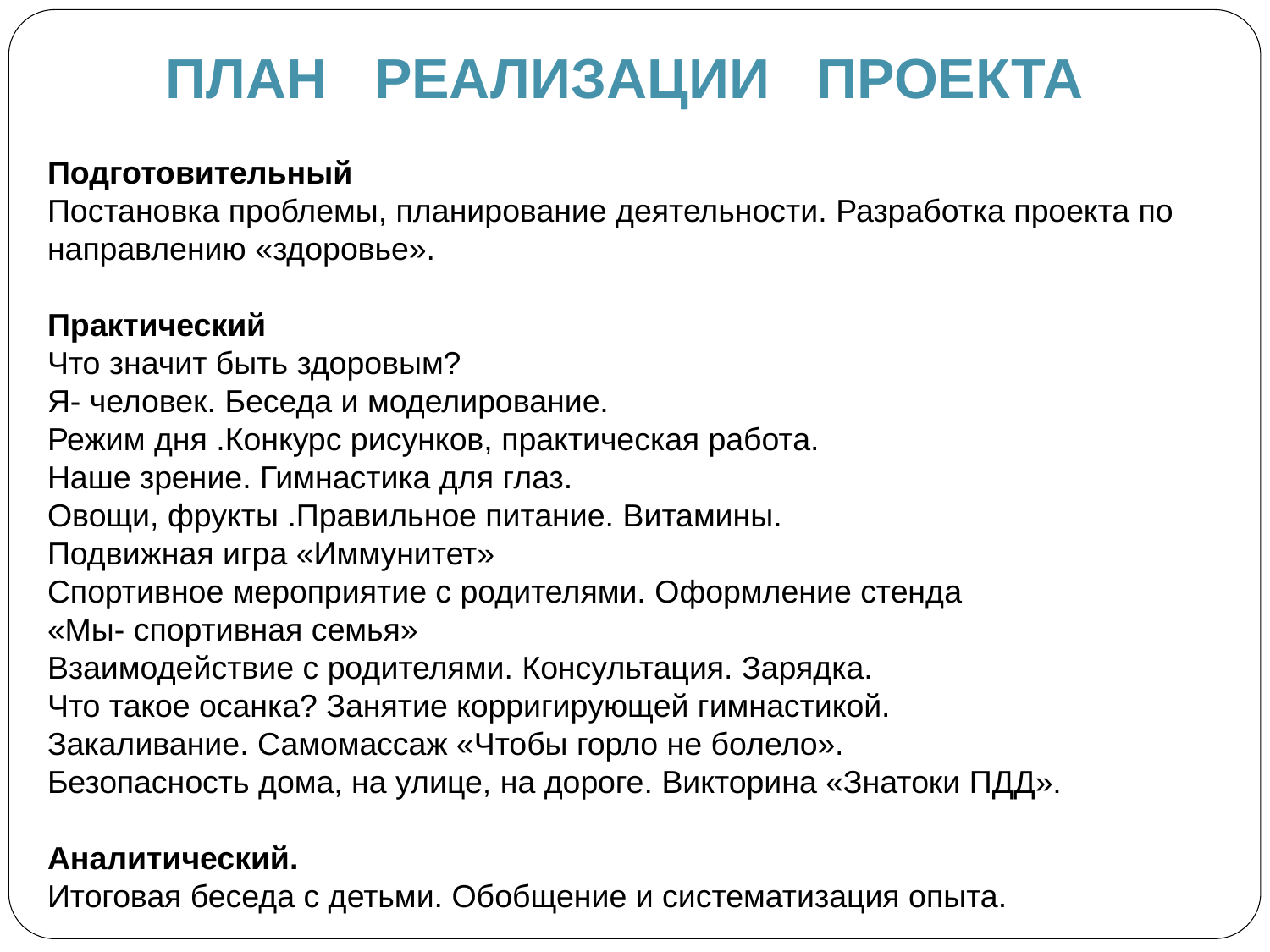

План   реализации   проекта
Подготовительный
Постановка проблемы, планирование деятельности. Разработка проекта по направлению «здоровье».

Практический
Что значит быть здоровым?
Я- человек. Беседа и моделирование.
Режим дня .Конкурс рисунков, практическая работа.
Наше зрение. Гимнастика для глаз.
Овощи, фрукты .Правильное питание. Витамины.
Подвижная игра «Иммунитет»
Спортивное мероприятие с родителями. Оформление стенда
«Мы- спортивная семья»
Взаимодействие с родителями. Консультация. Зарядка.
Что такое осанка? Занятие корригирующей гимнастикой.
Закаливание. Самомассаж «Чтобы горло не болело».
Безопасность дома, на улице, на дороге. Викторина «Знатоки ПДД».

Аналитический.
Итоговая беседа с детьми. Обобщение и систематизация опыта.